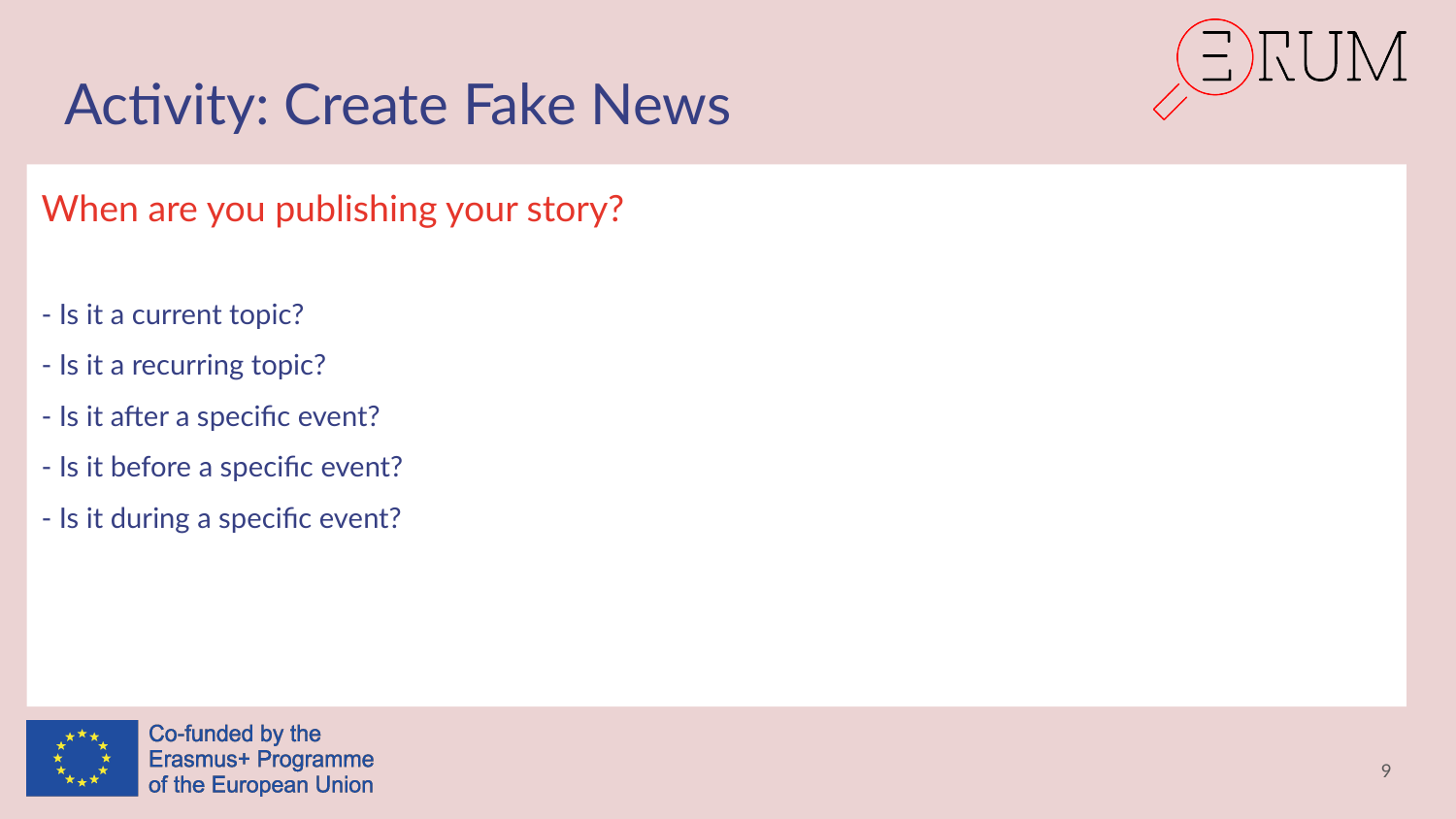

# Activity: Create Fake News
When are you publishing your story?

- Is it a current topic?
- Is it a recurring topic?
- Is it after a specific event?
- Is it before a specific event?
- Is it during a specific event?

9